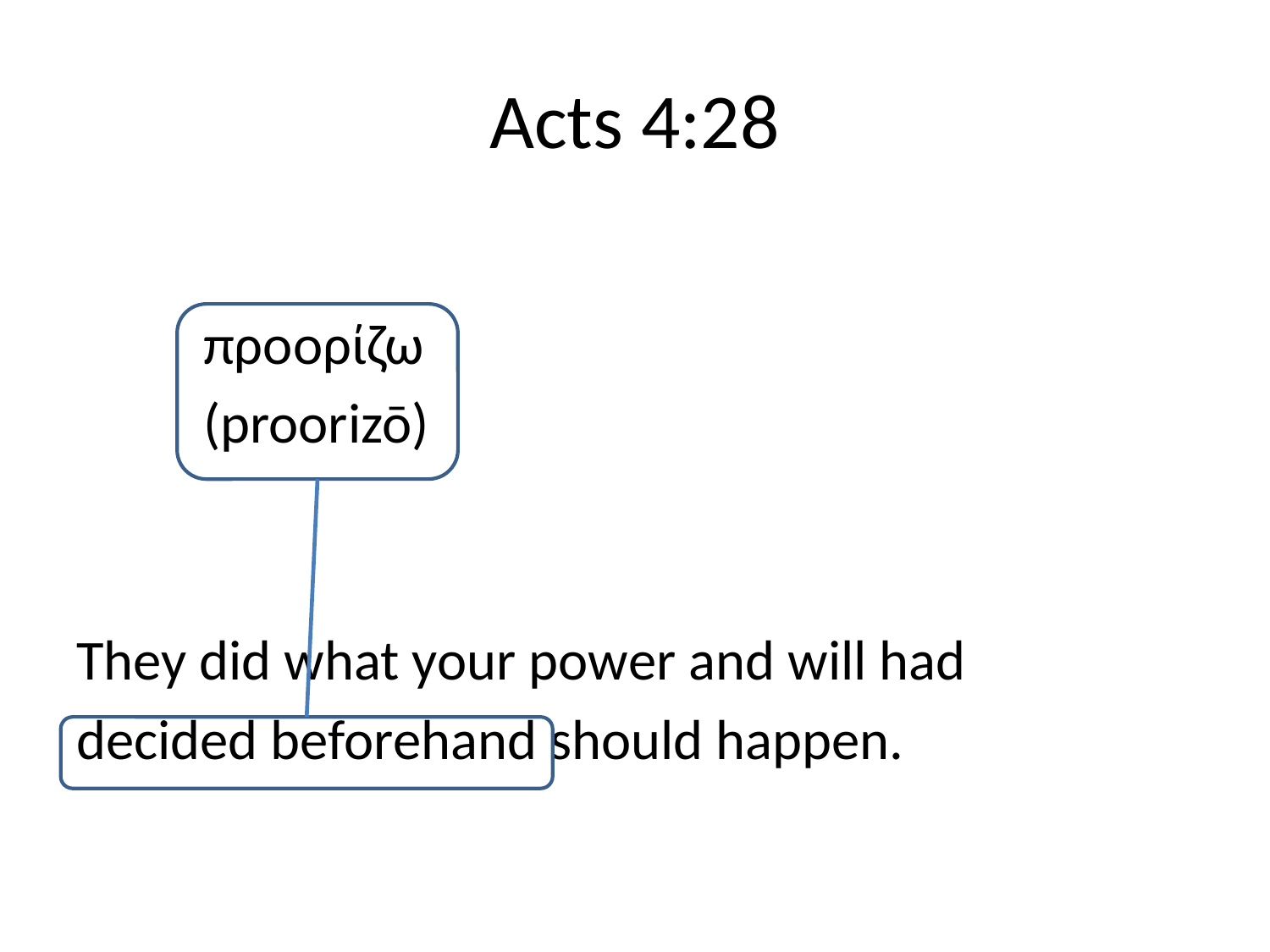

# Acts 4:28

	προορίζω
	(proorizō)

They did what your power and will had
decided beforehand should happen.